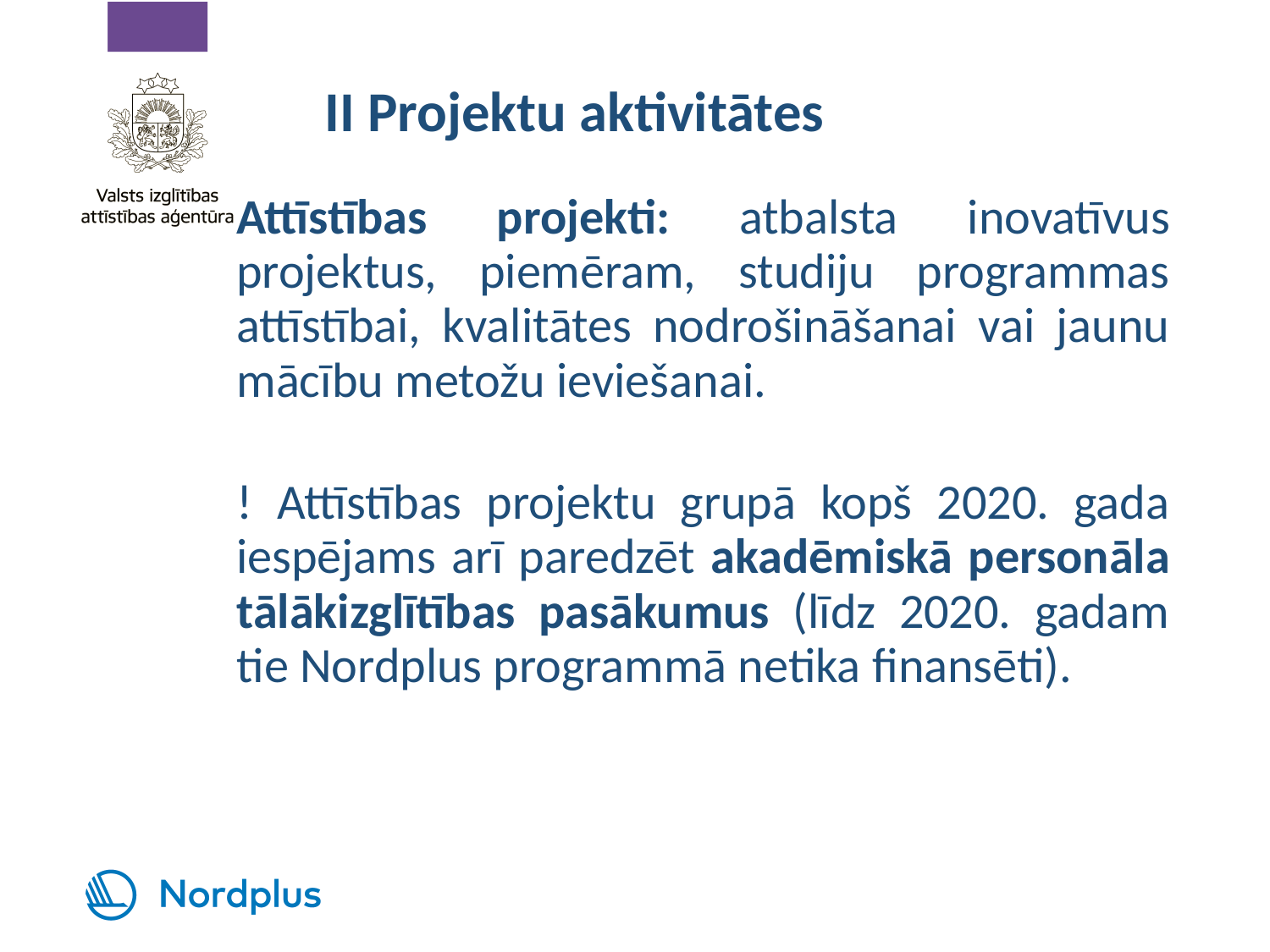

# II Projektu aktivitātes
Attīstības projekti: atbalsta inovatīvus projektus, piemēram, studiju programmas attīstībai, kvalitātes nodrošināšanai vai jaunu mācību metožu ieviešanai.

! Attīstības projektu grupā kopš 2020. gada iespējams arī paredzēt akadēmiskā personāla tālākizglītības pasākumus (līdz 2020. gadam tie Nordplus programmā netika finansēti).